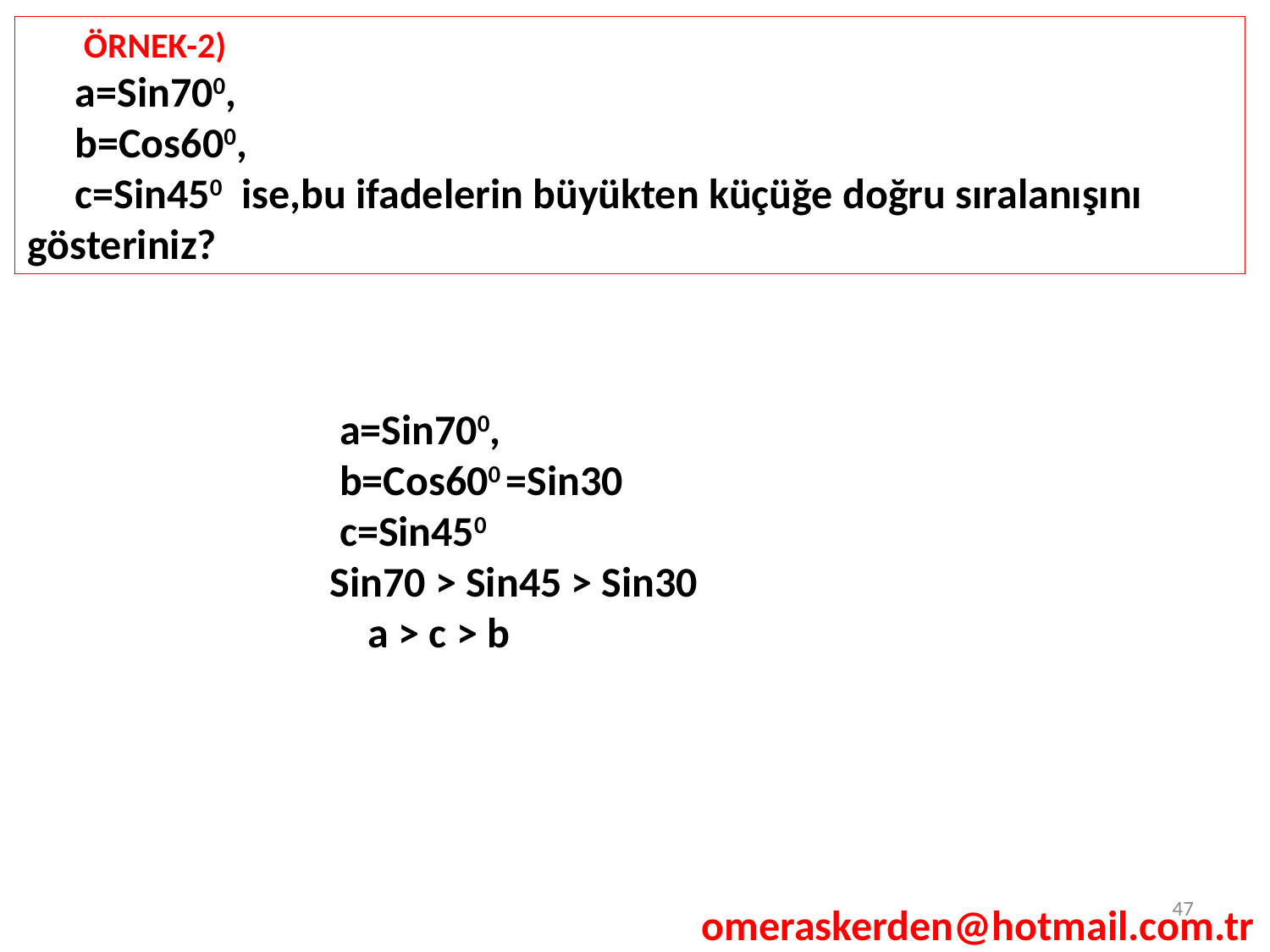

ÖRNEK-2)
     a=Sin700,
     b=Cos600,
     c=Sin450  ise,bu ifadelerin büyükten küçüğe doğru sıralanışını gösteriniz?
 a=Sin700,
 b=Cos600 =Sin30
 c=Sin450
Sin70 > Sin45 > Sin30
    a > c > b
47
omeraskerden@hotmail.com.tr